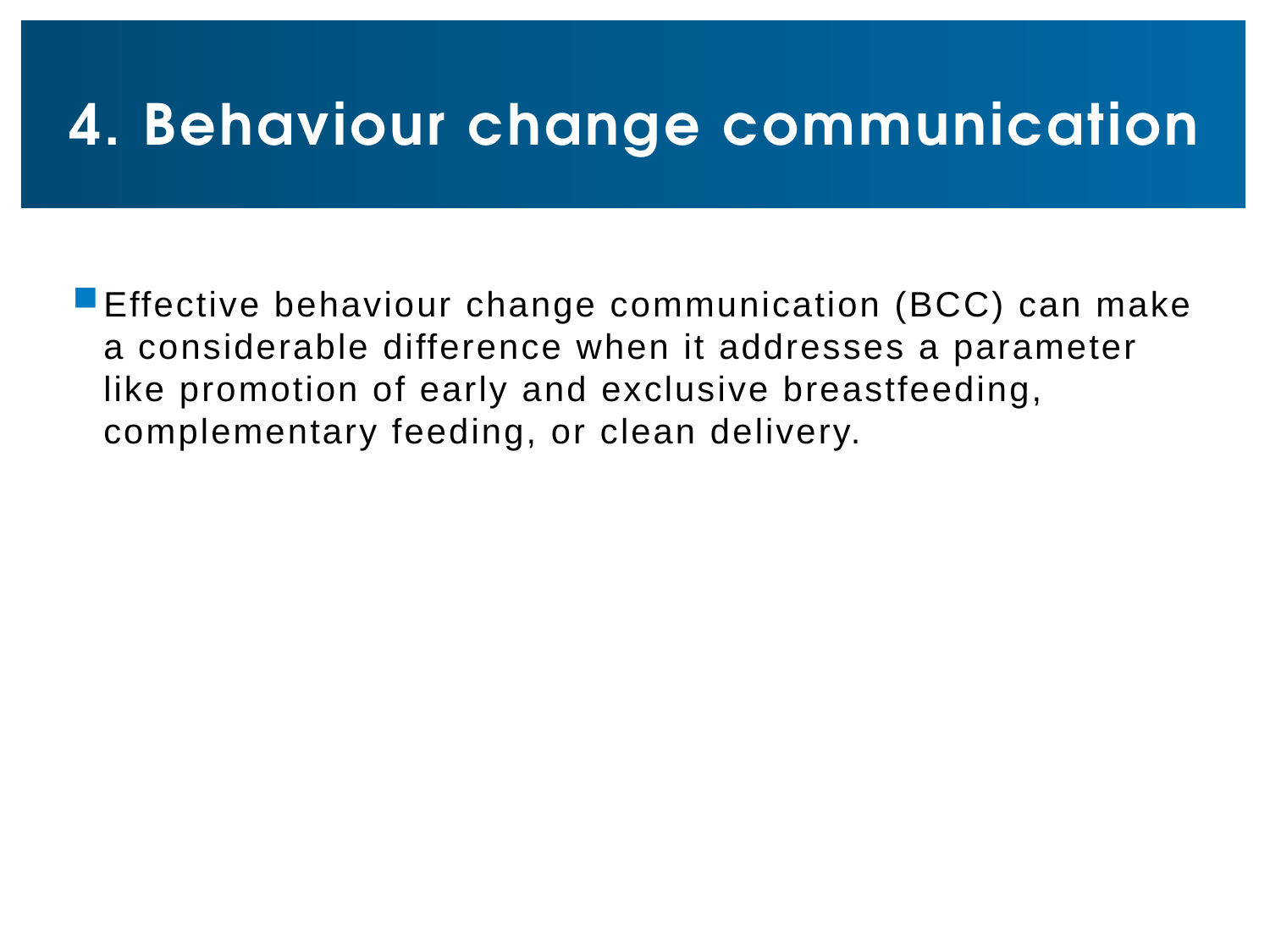

# 4. Behaviour change communication
Effective behaviour change communication (BCC) can make a considerable difference when it addresses a parameter like promotion of early and exclusive breastfeeding, complementary feeding, or clean delivery.